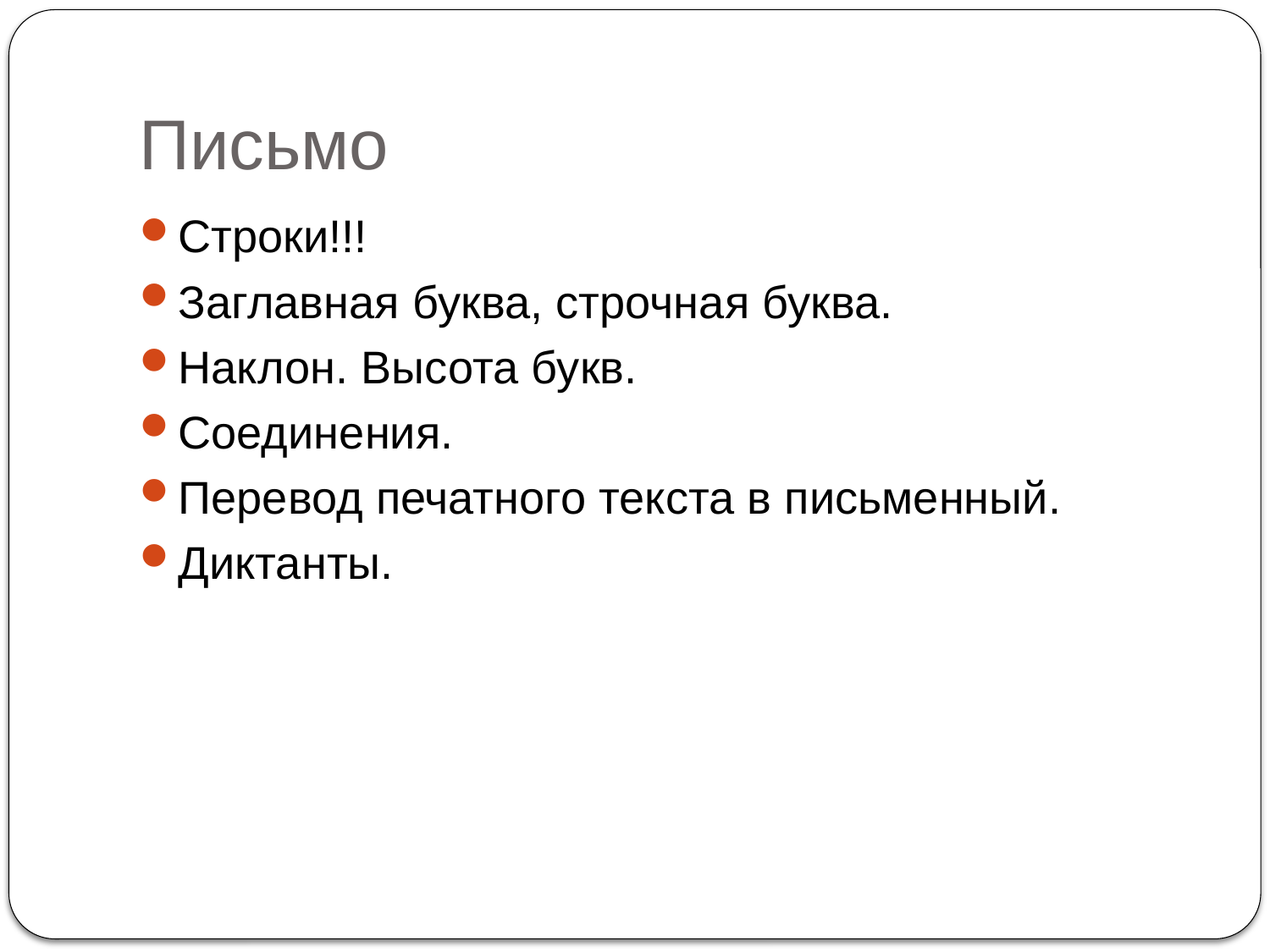

# Письмо
Строки!!!
Заглавная буква, строчная буква.
Наклон. Высота букв.
Соединения.
Перевод печатного текста в письменный.
Диктанты.